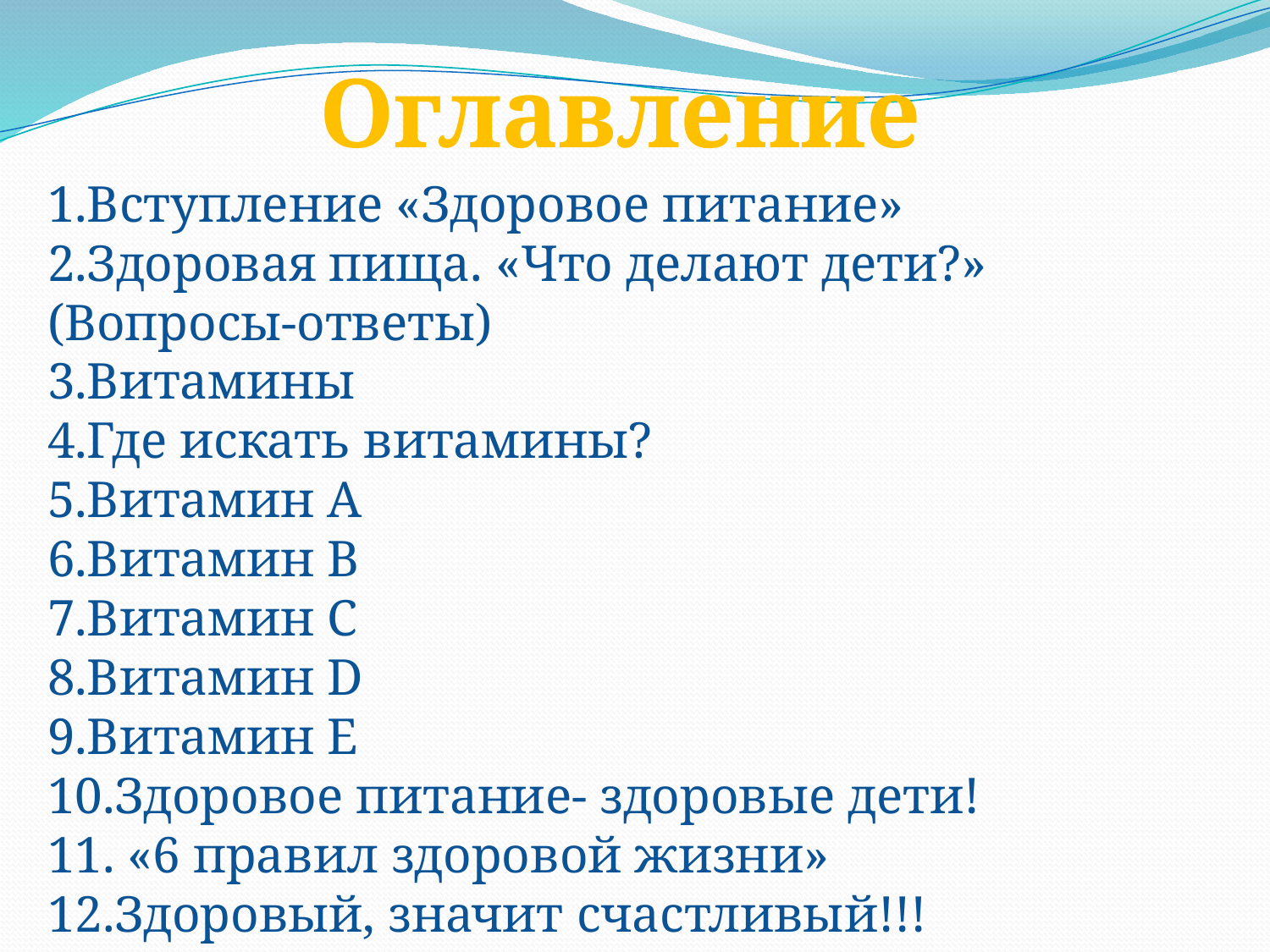

Оглавление
1.Вступление «Здоровое питание»
2.Здоровая пища. «Что делают дети?» (Вопросы-ответы)
3.Витамины
4.Где искать витамины?
5.Витамин А
6.Витамин B
7.Витамин С
8.Витамин D
9.Витамин E
10.Здоровое питание- здоровые дети!
11. «6 правил здоровой жизни»
12.Здоровый, значит счастливый!!!